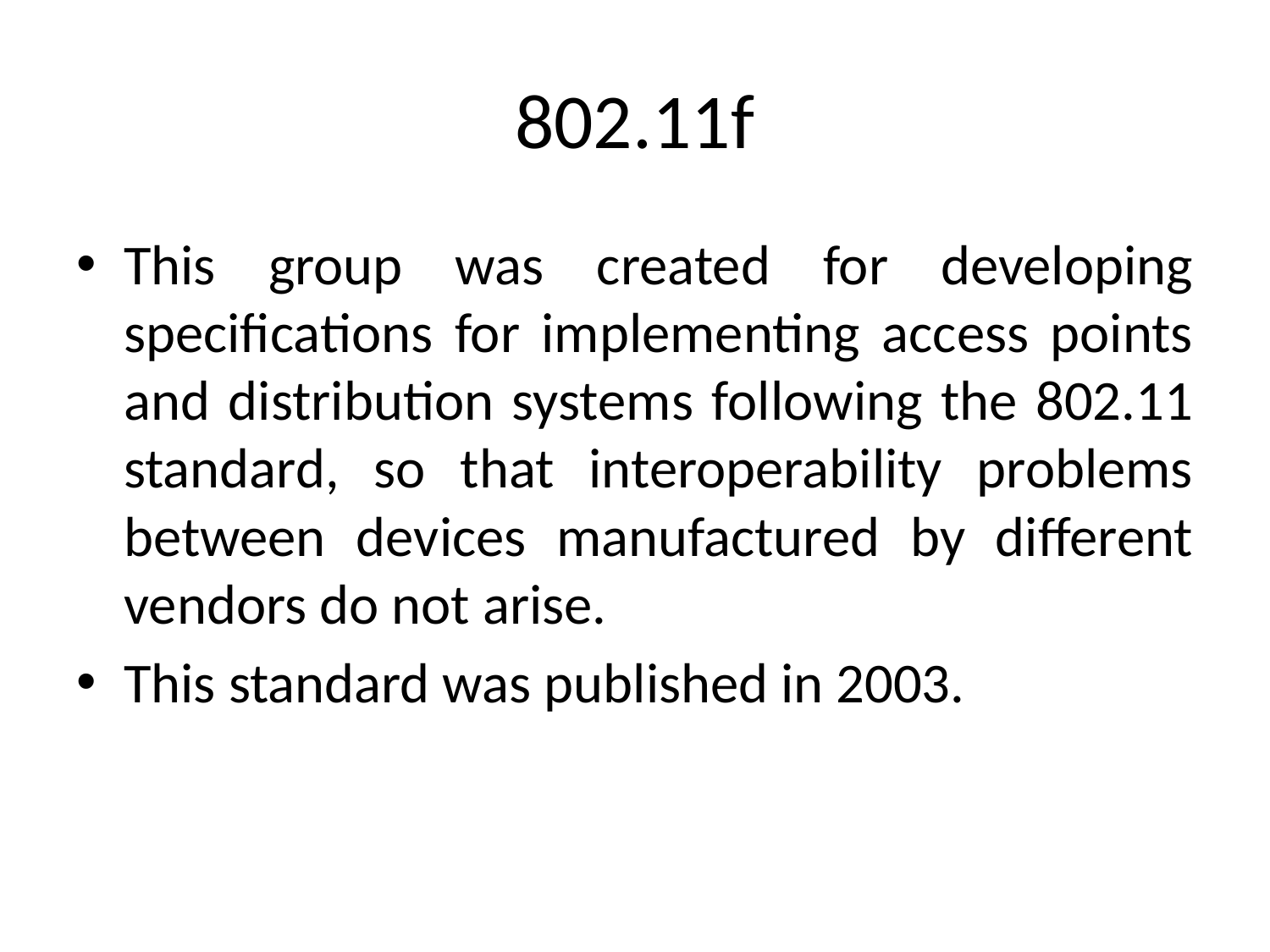

# 802.11f
This group was created for developing specifications for implementing access points and distribution systems following the 802.11 standard, so that interoperability problems between devices manufactured by different vendors do not arise.
This standard was published in 2003.